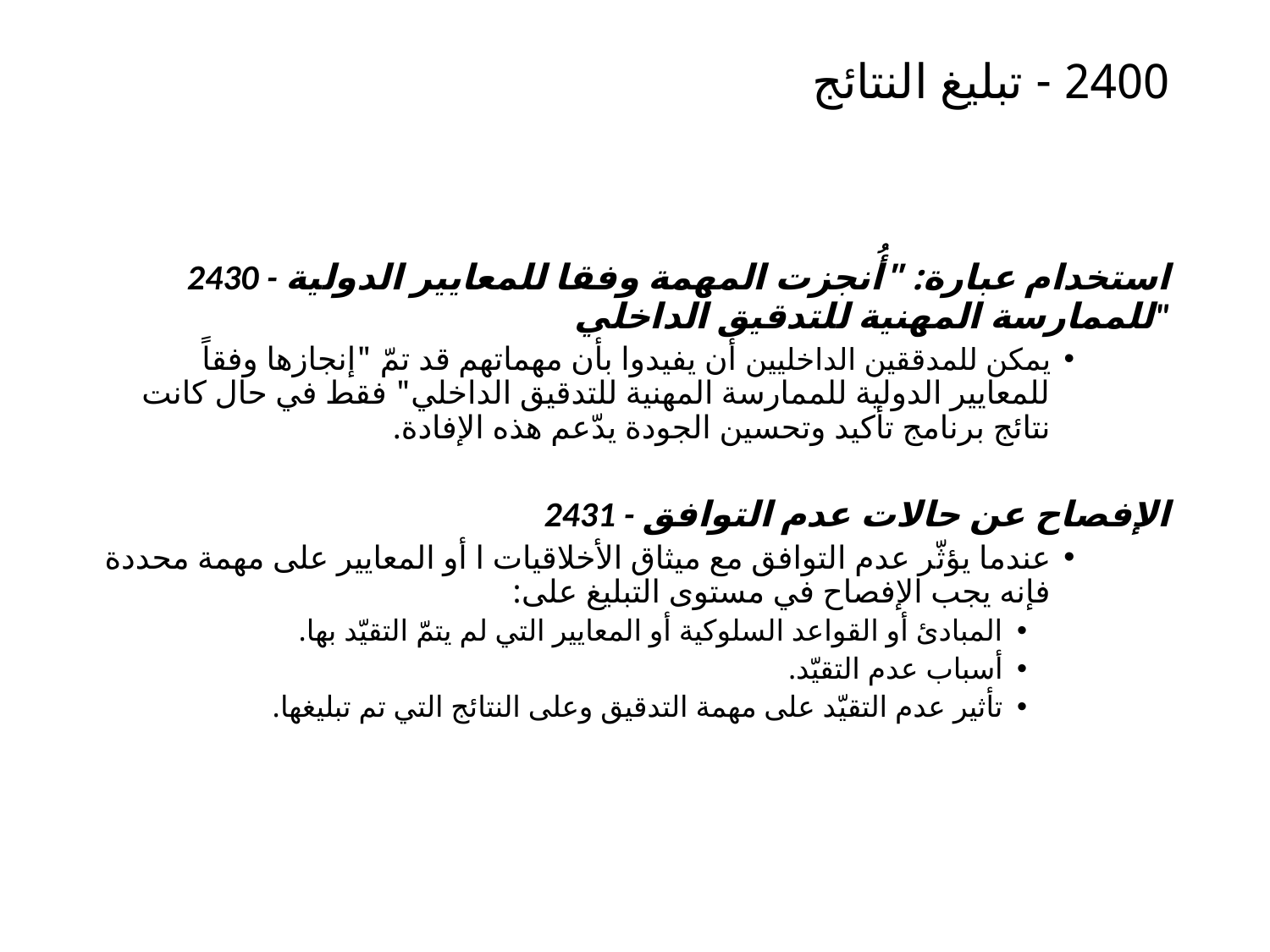

# 2400 - تبليغ النتائج
2430 - استخدام عبارة: "أُنجزت المهمة وفقا للمعايير الدولية للممارسة المهنية للتدقيق الداخلي"
يمكن للمدققين الداخليين أن يفيدوا بأن مهماتهم قد تمّ "إنجازها وفقاً للمعايير الدولية للممارسة المهنية للتدقيق الداخلي" فقط في حال كانت نتائج برنامج تأكيد وتحسين الجودة يدّعم هذه الإفادة.

2431 - الإفصاح عن حالات عدم التوافق
عندما يؤثّر عدم التوافق مع ميثاق الأخلاقيات ا أو المعايير على مهمة محددة فإنه يجب الإفصاح في مستوى التبليغ على:
المبادئ أو القواعد السلوكية أو المعايير التي لم يتمّ التقيّد بها.
أسباب عدم التقيّد.
تأثير عدم التقيّد على مهمة التدقيق وعلى النتائج التي تم تبليغها.